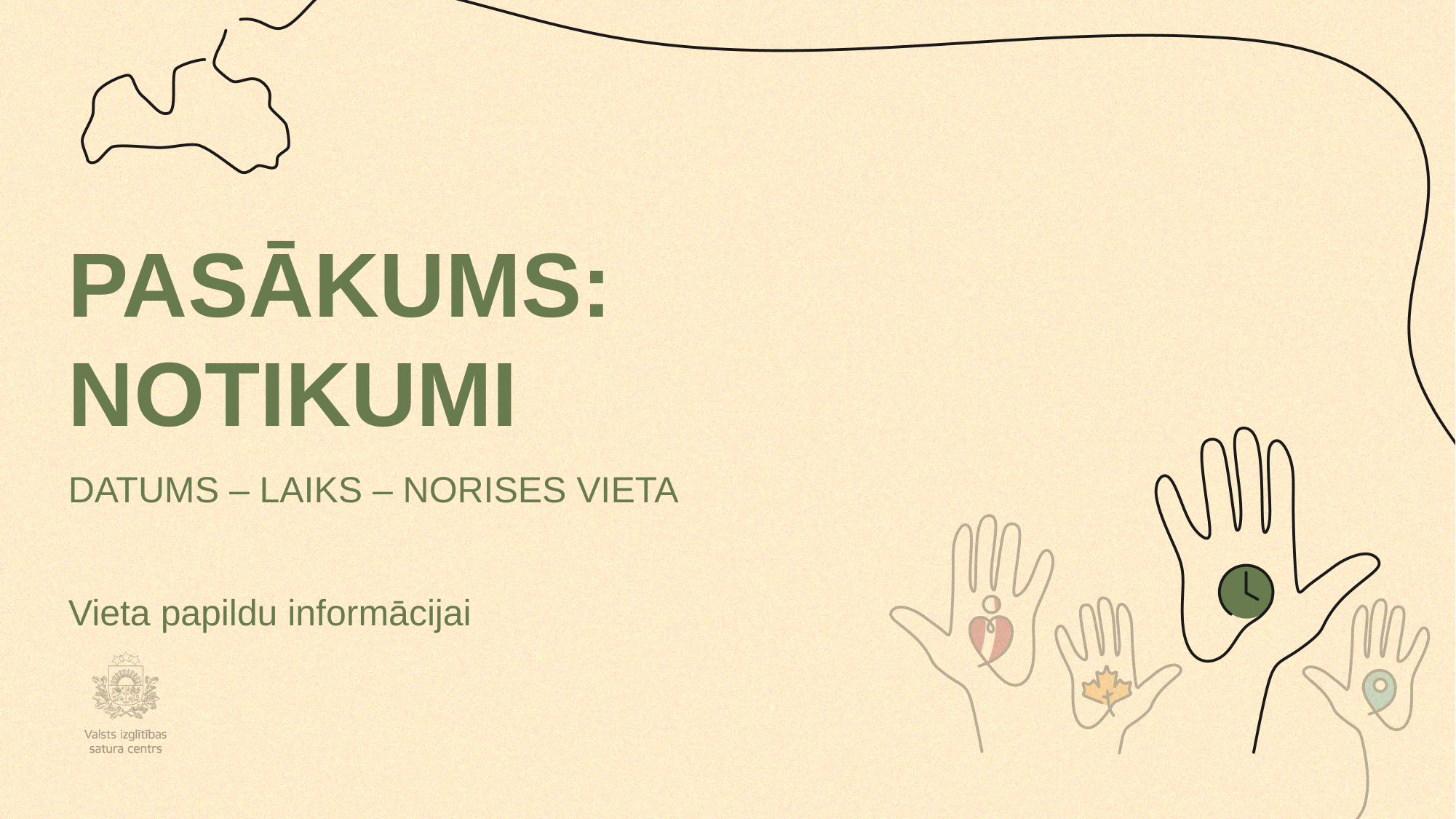

# PASĀKUMS: NOTIKUMI
DATUMS – LAIKS – NORISES VIETA
Vieta papildu informācijai